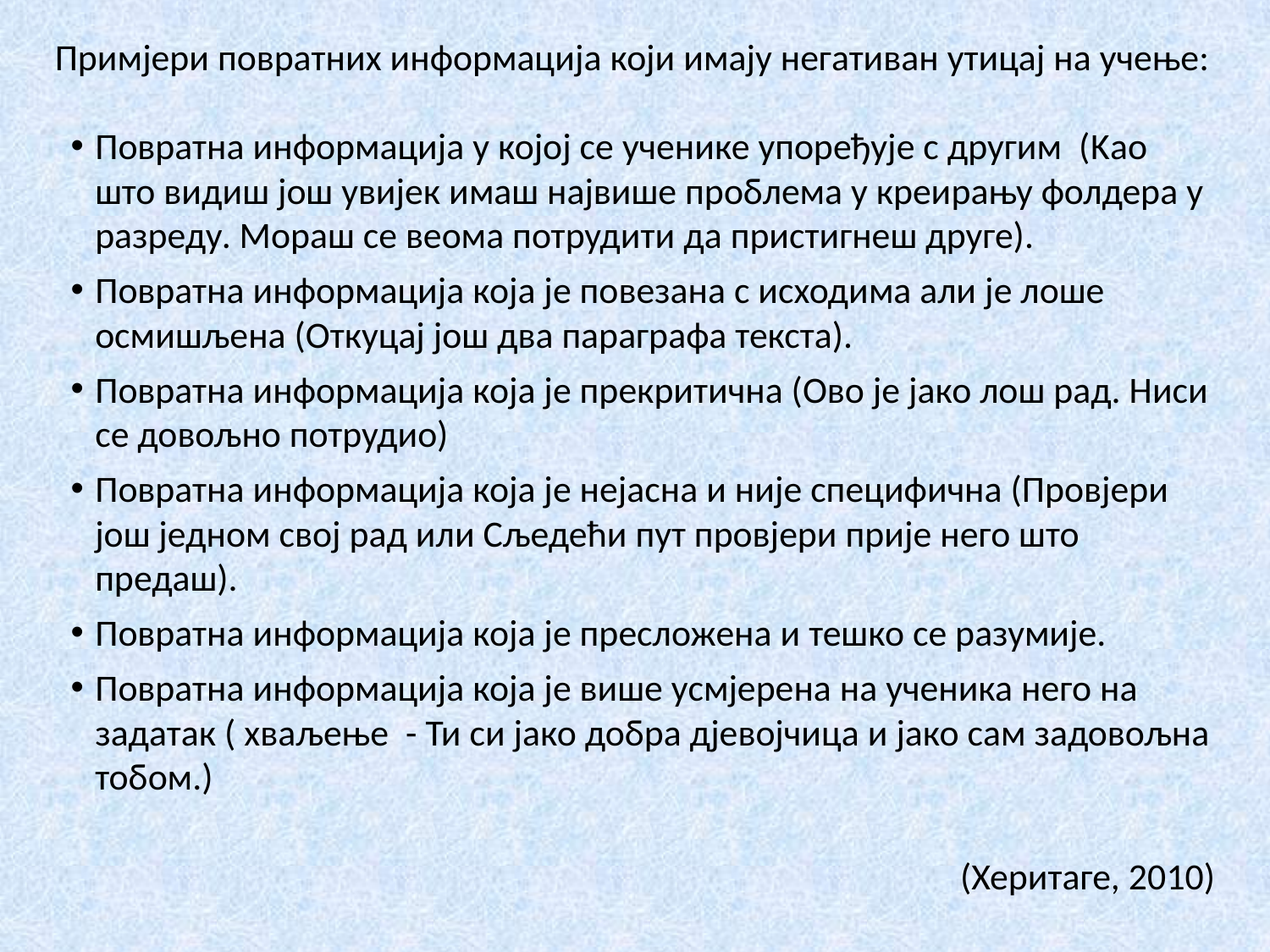

Примјери повратних информација који имају негативан утицај на учење:

Повратна информација у којој се ученике упоређује с другим  (Kао што видиш још увијек имаш највише проблема у креирању фолдера у разреду. Мораш се веома потрудити да пристигнеш друге).
Повратна информација која је повезана с исходима али је лоше осмишљена (Откуцај још два параграфа текста).
Повратна информација која је прекритична (Ово је јако лош рад. Ниси се довољно потрудио)
Повратна информација која је нејасна и није специфична (Провјери још једном свој рад или Сљедећи пут провјери прије него што предаш).
Повратна информација која је пресложена и тешко се разумије.
Повратна информација која је више усмјерена на ученика него на задатак ( хваљење  - Ти си јако добра дјевојчица и јако сам задовољна тобом.)

(Херитаге, 2010)